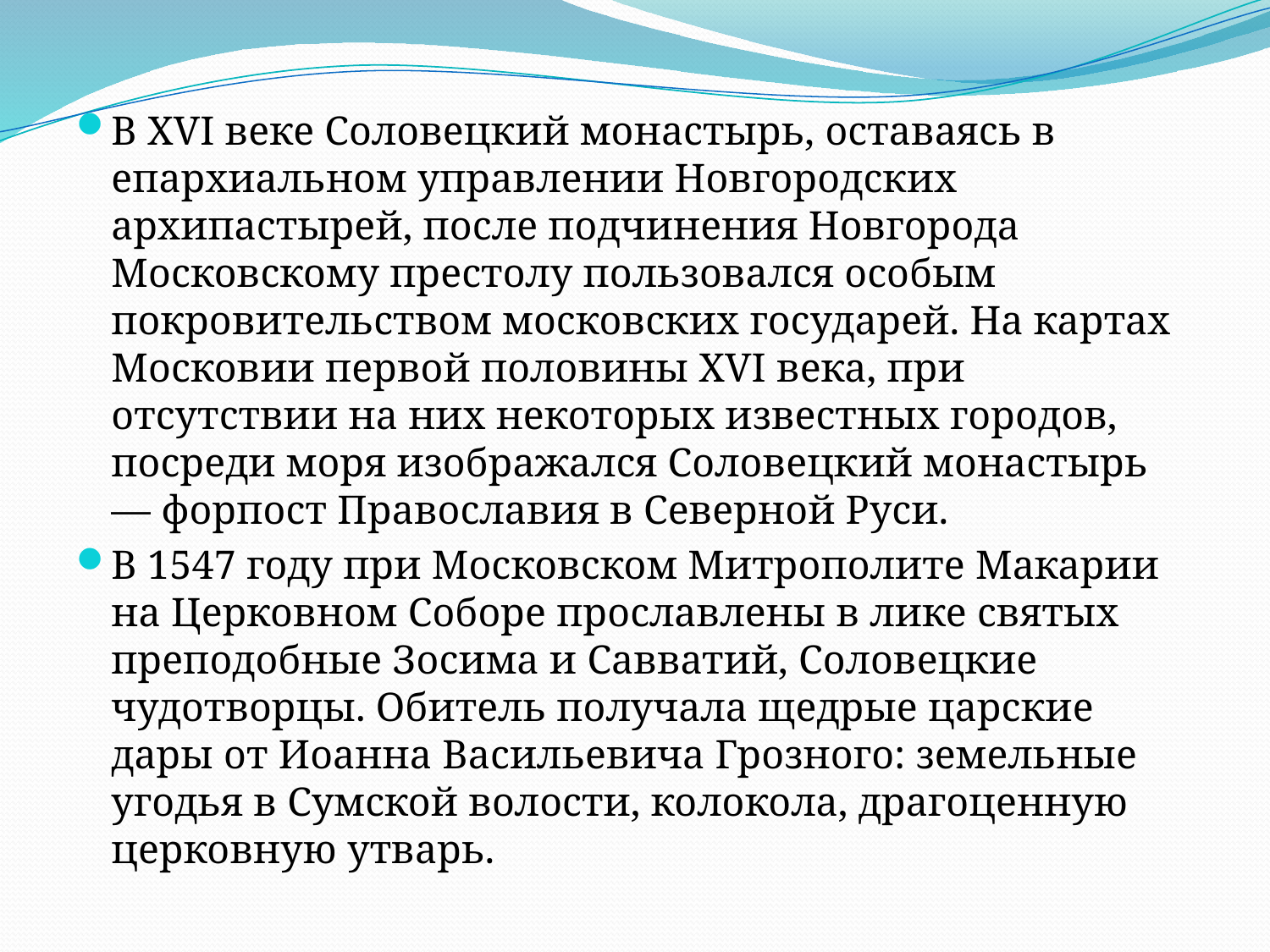

#
В XVI веке Соловецкий монастырь, оставаясь в епархиальном управлении Новгородских архипастырей, после подчинения Новгорода Московскому престолу пользовался особым покровительством московских государей. На картах Московии первой половины XVI века, при отсутствии на них некоторых известных городов, посреди моря изображался Соловецкий монастырь — форпост Православия в Северной Руси.
В 1547 году при Московском Митрополите Макарии на Церковном Соборе прославлены в лике святых преподобные Зосима и Савватий, Соловецкие чудотворцы. Обитель получала щедрые царские дары от Иоанна Васильевича Грозного: земельные угодья в Сумской волости, колокола, драгоценную церковную утварь.